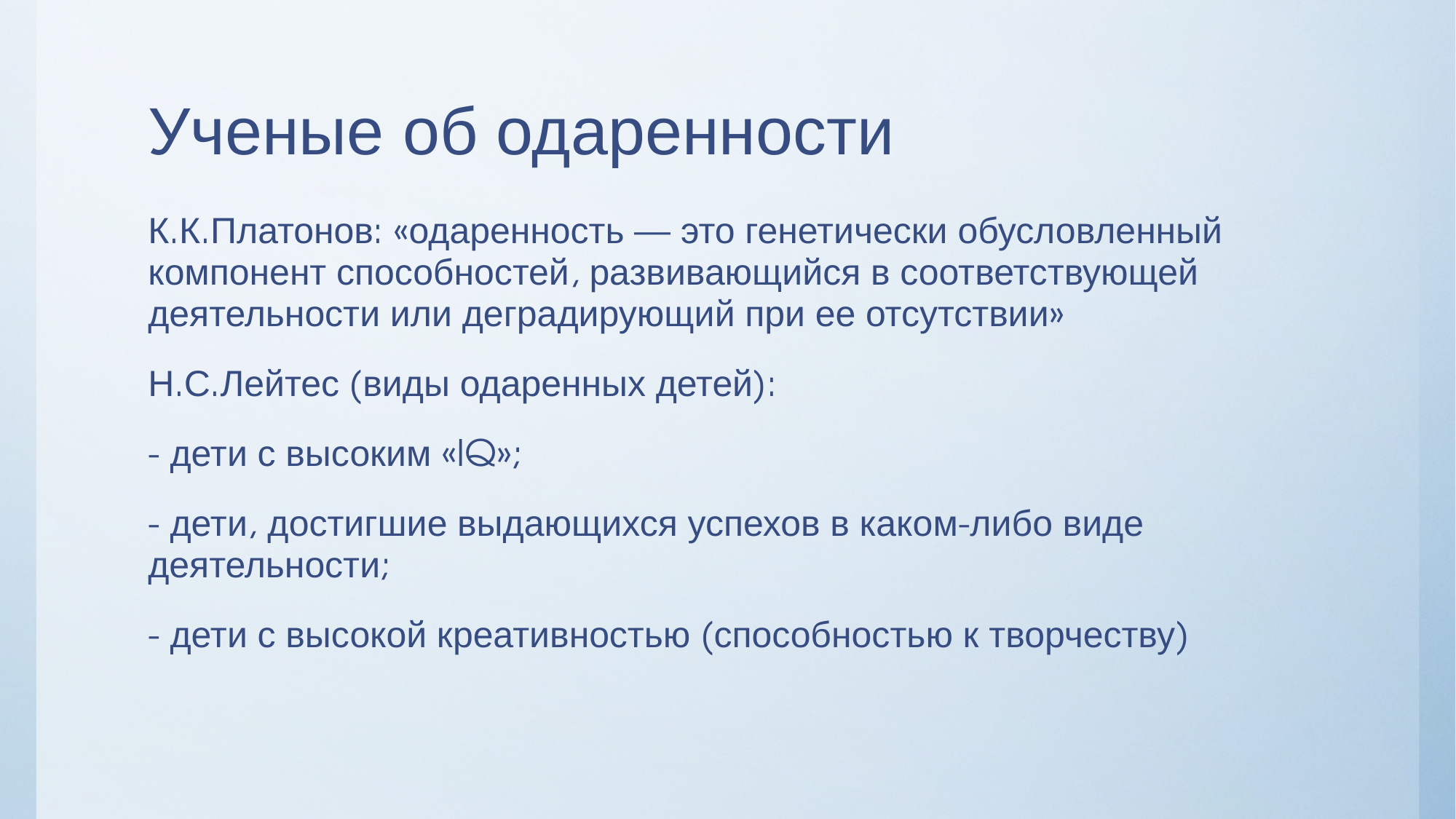

# Ученые об одаренности
К.К.Платонов: «одаренность — это генетически обусловленный компонент способностей, развивающийся в соответствующей деятельности или деградирующий при ее отсутствии»
Н.С.Лейтес (виды одаренных детей):
- дети с высоким «IQ»;
- дети, достигшие выдающихся успехов в каком-либо виде деятельности;
- дети с высокой креативностью (способностью к творчеству)